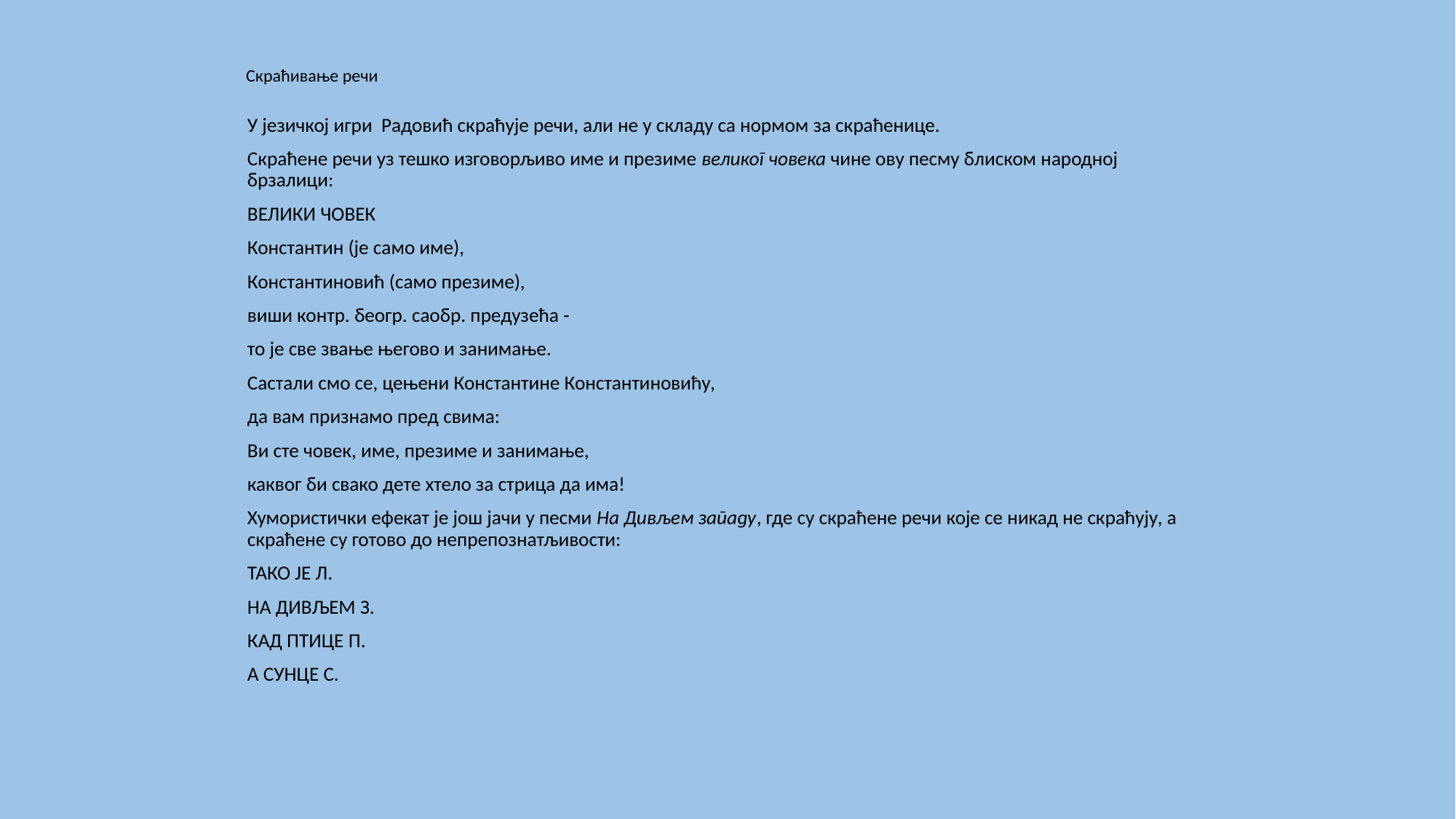

# Скраћивање речи
У језичкој игри  Радовић скраћује речи, али не у складу са нормом за скраћенице.
Скраћене речи уз тешко изговорљиво име и презиме великог човека чине ову песму блиском народној брзалици:
ВЕЛИКИ ЧОВЕК
Константин (је само име),
Константиновић (само презиме),
виши контр. беогр. саобр. предузећа -
то је све звање његово и занимање.
Састали смо се, цењени Константине Константиновићу,
да вам признамо пред свима:
Ви сте човек, име, презиме и занимање,
каквог би свако дете хтело за стрица да има!
Хумористички ефекат је још јачи у песми На Дивљем западу, где су скраћене речи које се никад не скраћују, а скраћене су готово до непрепознатљивости:
ТАКО ЈЕ Л.
НА ДИВЉЕМ З.
КАД ПТИЦЕ П.
А СУНЦЕ С.